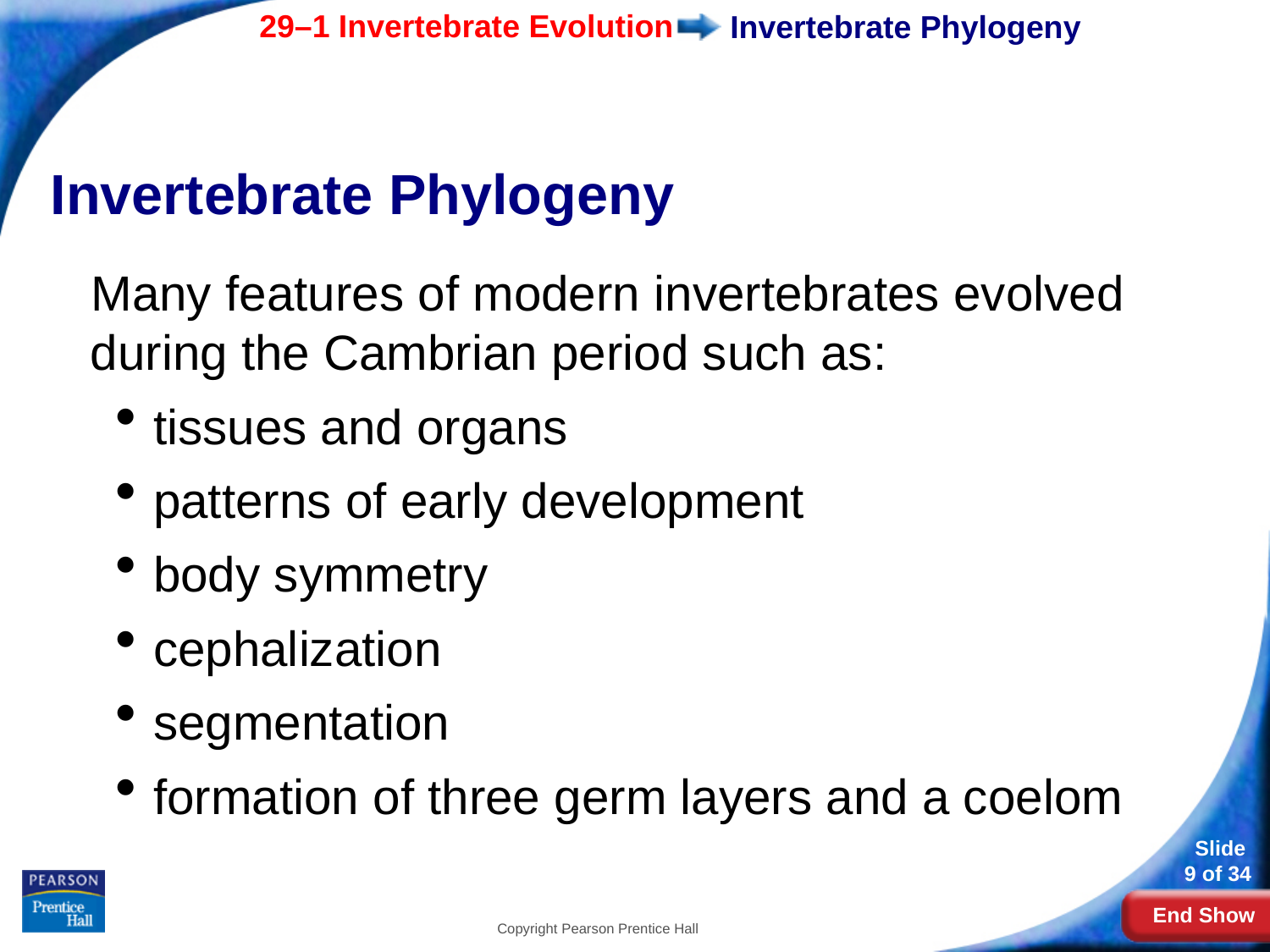

# Invertebrate Phylogeny
Invertebrate Phylogeny
Many features of modern invertebrates evolved during the Cambrian period such as:
tissues and organs
patterns of early development
body symmetry
cephalization
segmentation
formation of three germ layers and a coelom
Copyright Pearson Prentice Hall